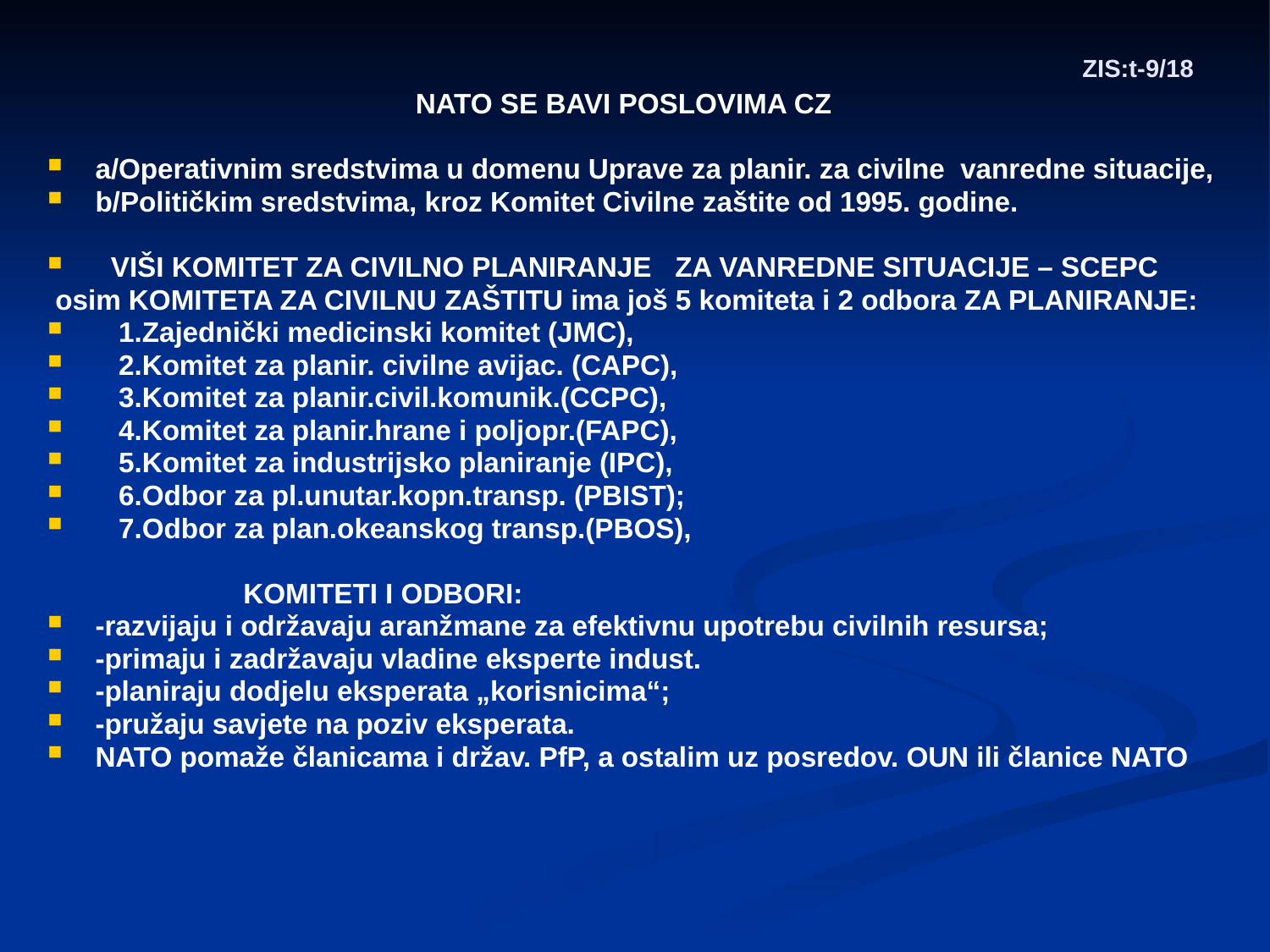

# ZIS:t-9/18
                                               NATO SE BAVI POSLOVIMA CZ

a/Operativnim sredstvima u domenu Uprave za planir. za civilne  vanredne situacije,
b/Političkim sredstvima, kroz Komitet Civilne zaštite od 1995. godine.

  VIŠI KOMITET ZA CIVILNO PLANIRANJE   ZA VANREDNE SITUACIJE – SCEPC
 osim KOMITETA ZA CIVILNU ZAŠTITU ima još 5 komiteta i 2 odbora ZA PLANIRANJE:
   1.Zajednički medicinski komitet (JMC),
   2.Komitet za planir. civilne avijac. (CAPC),
   3.Komitet za planir.civil.komunik.(CCPC),
   4.Komitet za planir.hrane i poljopr.(FAPC),
   5.Komitet za industrijsko planiranje (IPC),
   6.Odbor za pl.unutar.kopn.transp. (PBIST);
   7.Odbor za plan.okeanskog transp.(PBOS),

                         KOMITETI I ODBORI:
-razvijaju i održavaju aranžmane za efektivnu upotrebu civilnih resursa;
-primaju i zadržavaju vladine eksperte indust.
-planiraju dodjelu eksperata „korisnicima“;
-pružaju savjete na poziv eksperata.
NATO pomaže članicama i držav. PfP, a ostalim uz posredov. OUN ili članice NATO